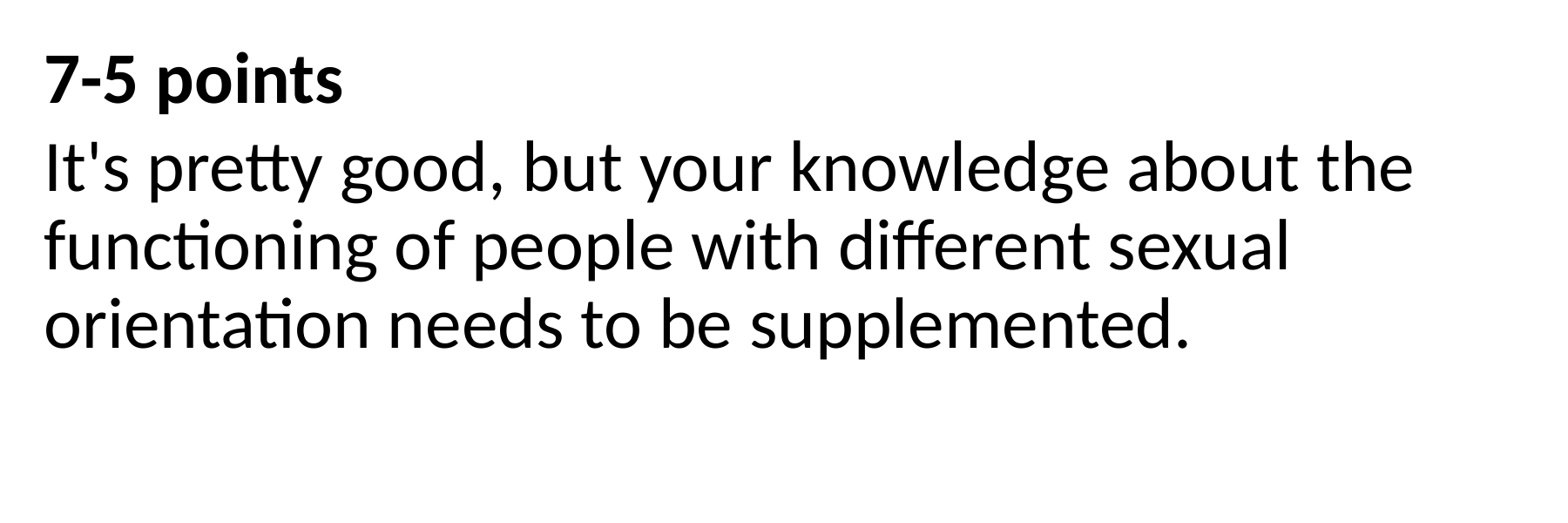

7-5 points
It's pretty good, but your knowledge about the functioning of people with different sexual orientation needs to be supplemented.